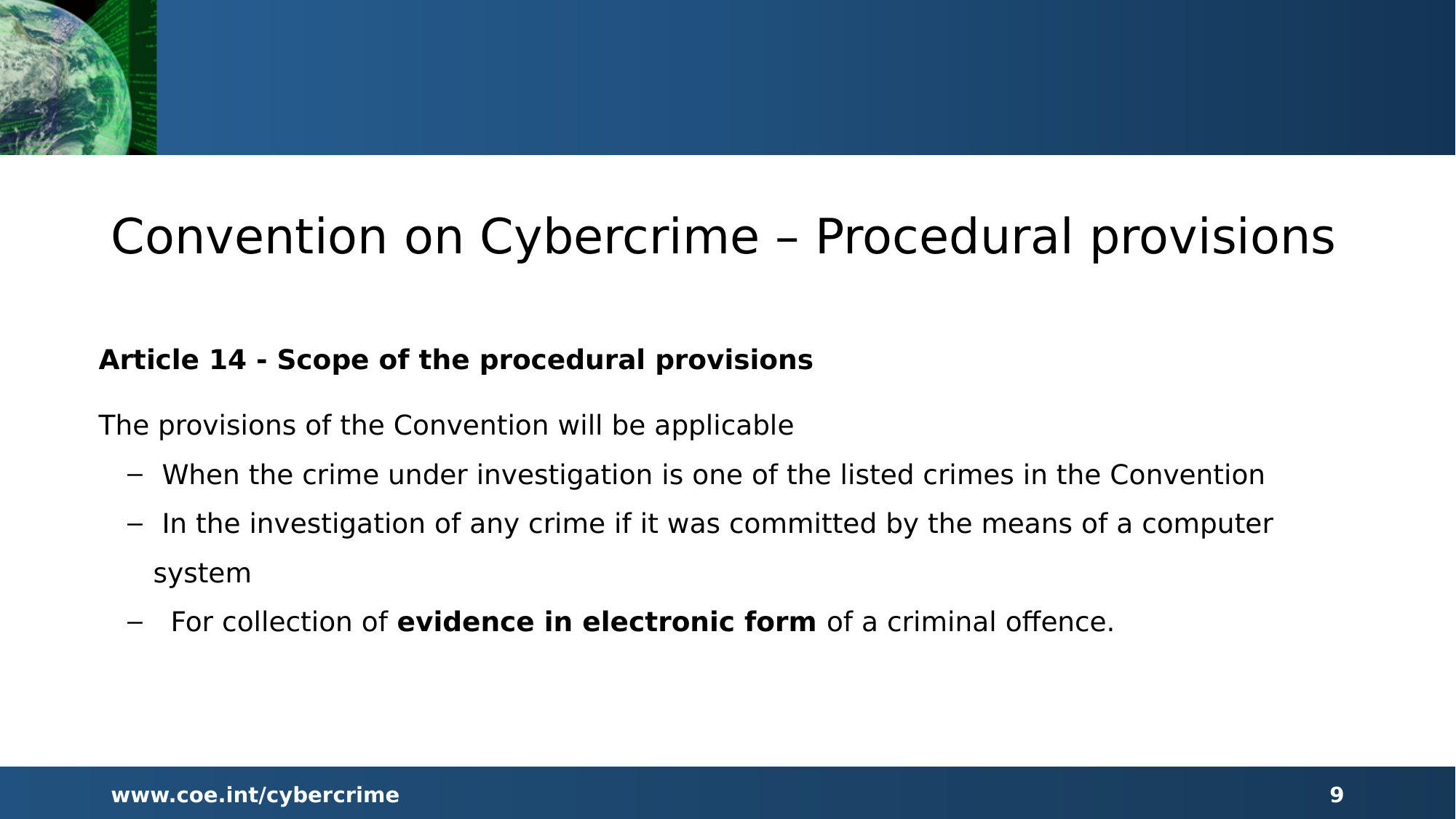

# Convention on Cybercrime – Procedural provisions
Article 14 - Scope of the procedural provisions

The provisions of the Convention will be applicable
 When the crime under investigation is one of the listed crimes in the Convention
 In the investigation of any crime if it was committed by the means of a computer system
  For collection of evidence in electronic form of a criminal offence.
www.coe.int/cybercrime
9